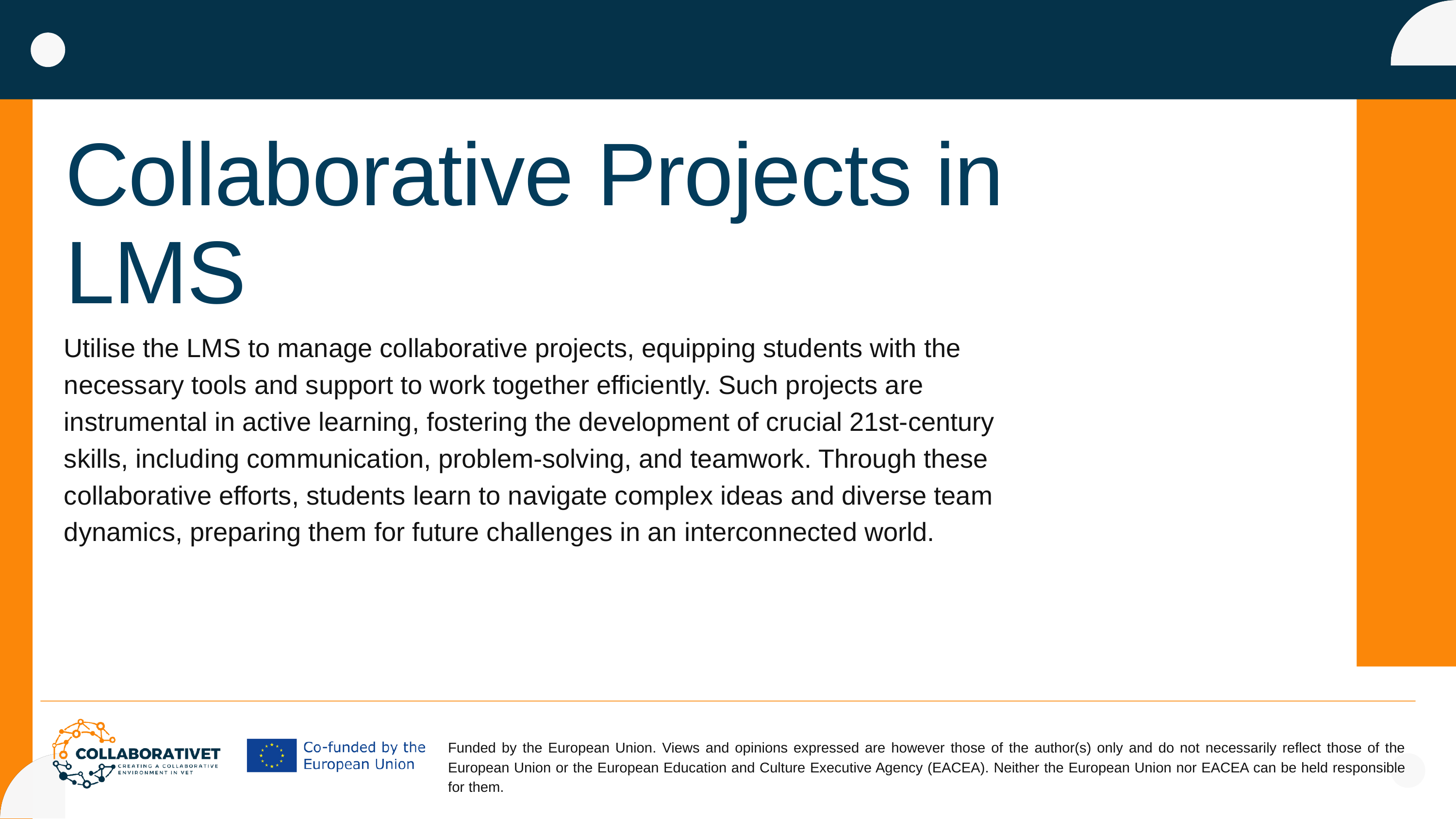

Collaborative Projects in LMS
Utilise the LMS to manage collaborative projects, equipping students with the necessary tools and support to work together efficiently. Such projects are instrumental in active learning, fostering the development of crucial 21st-century skills, including communication, problem-solving, and teamwork. Through these collaborative efforts, students learn to navigate complex ideas and diverse team dynamics, preparing them for future challenges in an interconnected world.

Funded by the European Union. Views and opinions expressed are however those of the author(s) only and do not necessarily reflect those of the European Union or the European Education and Culture Executive Agency (EACEA). Neither the European Union nor EACEA can be held responsible for them.